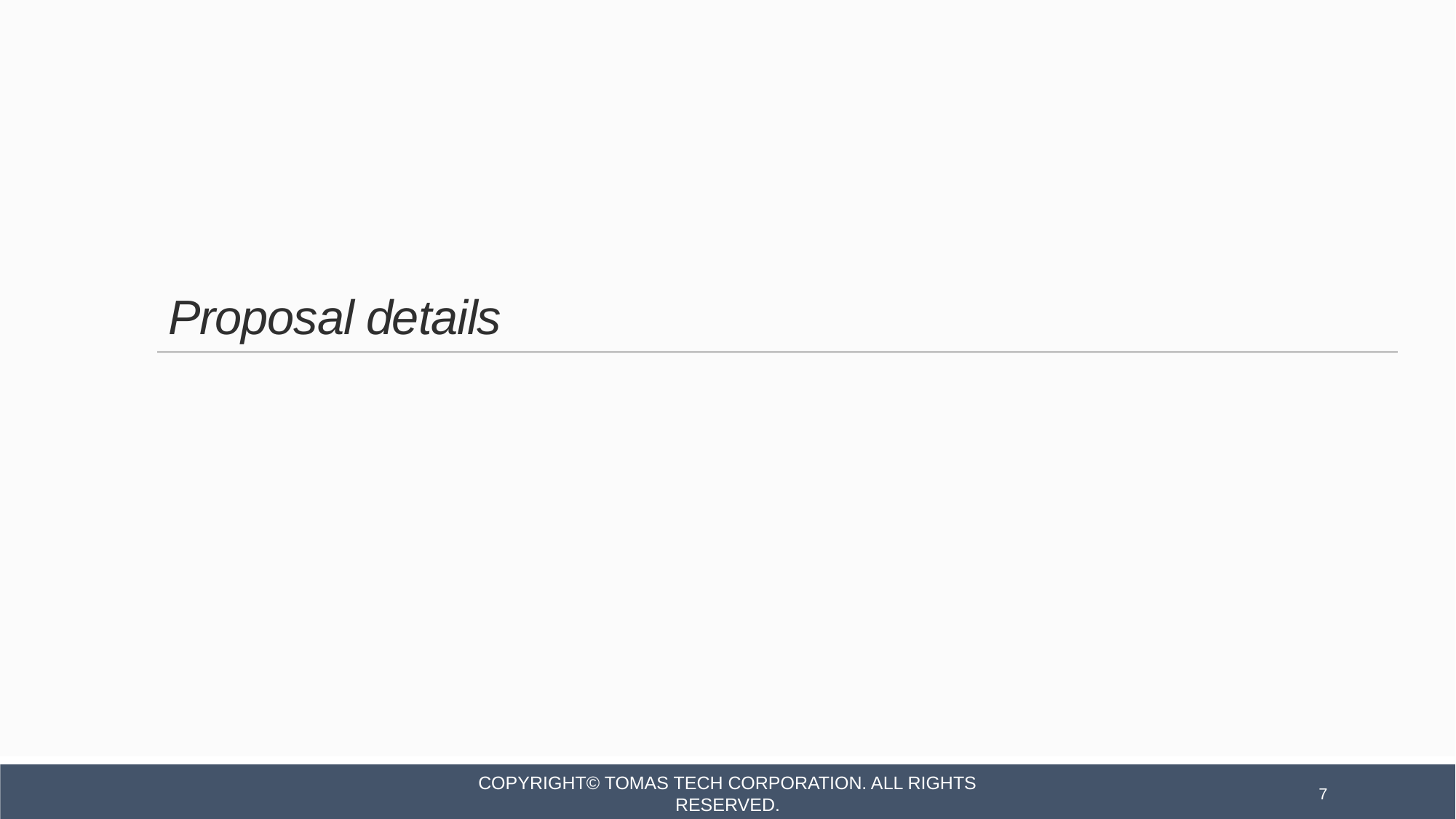

Proposal details
Copyright© TOMAS TECH CORPORATION. All rights reserved.
7